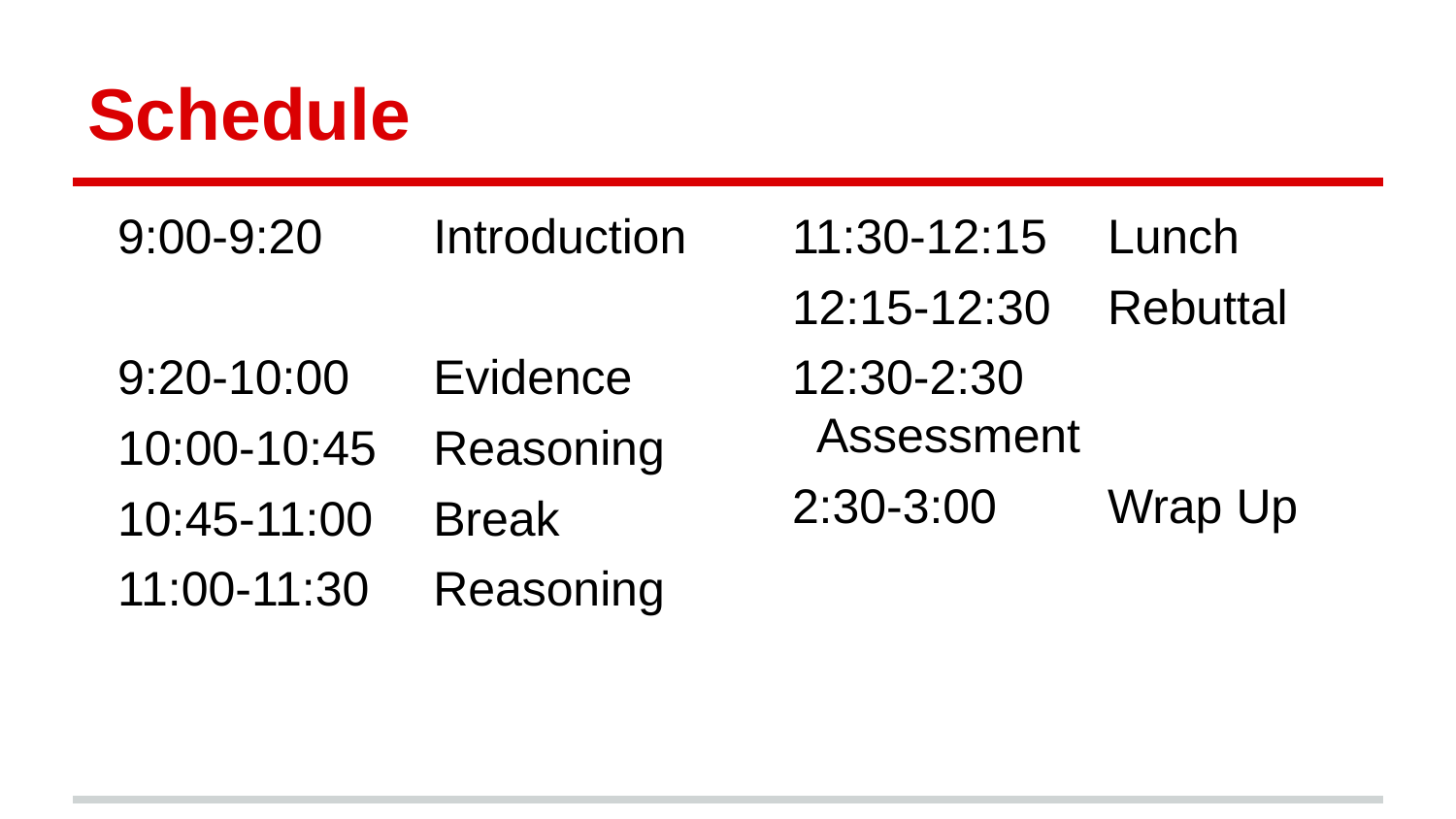

# Schedule
9:00-9:20 	Introduction

9:20-10:00 	Evidence
10:00-10:45	Reasoning
10:45-11:00	Break
11:00-11:30 	Reasoning

11:30-12:15 	Lunch
12:15-12:30 	Rebuttal
12:30-2:30 	Assessment
2:30-3:00 	Wrap Up